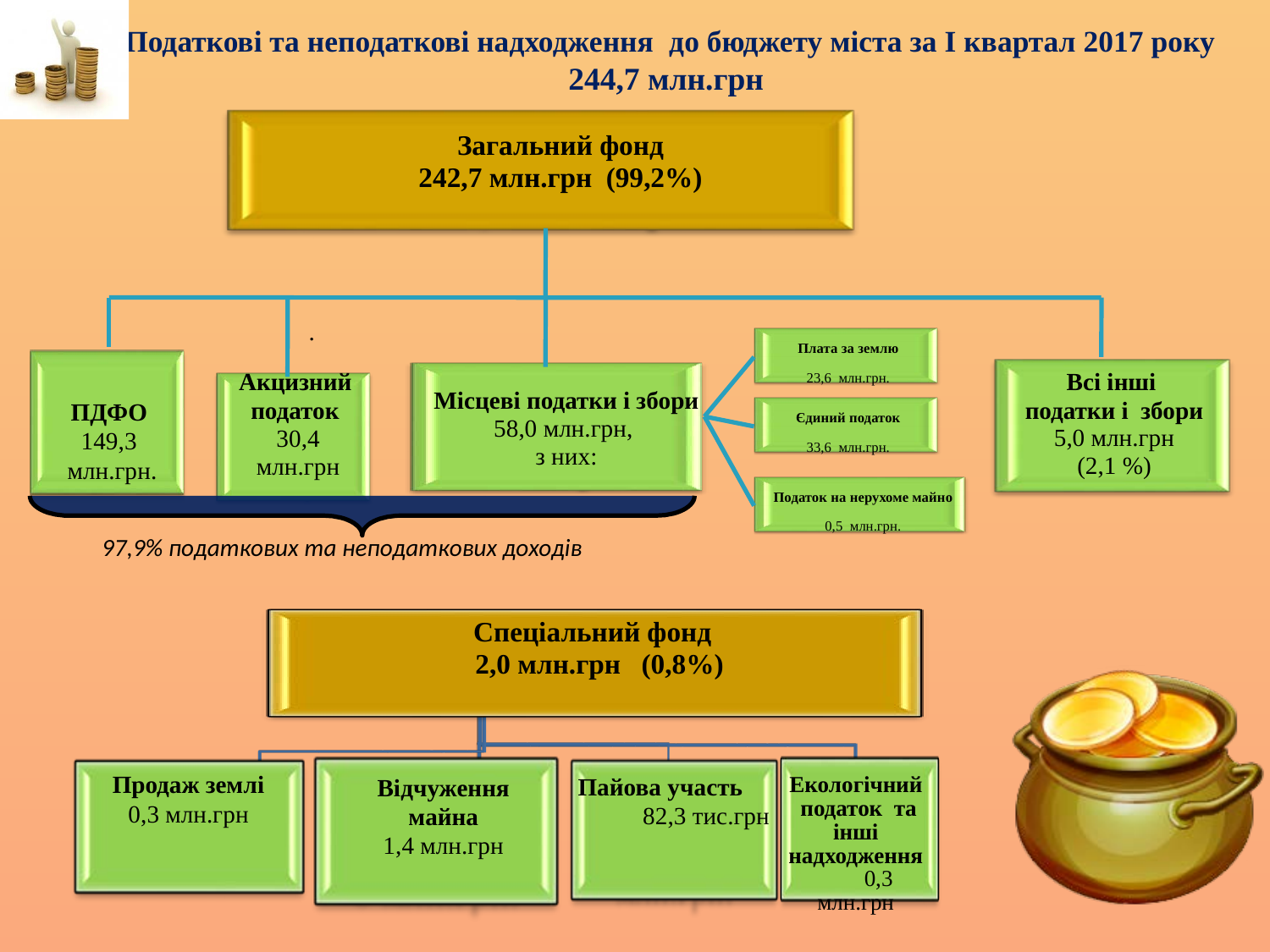

# Податкові та неподаткові надходження  до бюджету міста за І квартал 2017 року 244,7 млн.грн

Загальний фонд
242,7 млн.грн  (99,2%)

.
Плата за землю
23,6  млн.грн.

Місцеві податки і збори
58,0 млн.грн,
з них:

Акцизний  податок
30,4
млн.грн
Всі інші  податки і  збори
5,0 млн.грн
(2,1 %)
ПДФО
149,3
 млн.грн.
Єдиний податок
33,6  млн.грн.
Податок на нерухоме майно
0,5  млн.грн.
97,9% податкових та неподаткових доходів

Спеціальний фонд
 2,0 млн.грн   (0,8%)

Продаж землі
0,3 млн.грн
.
Відчуження майна
1,4 млн.грн
Пайова участь                82,3 тис.грн
Екологічний  податок  та інші надходження          0,3  млн.грн